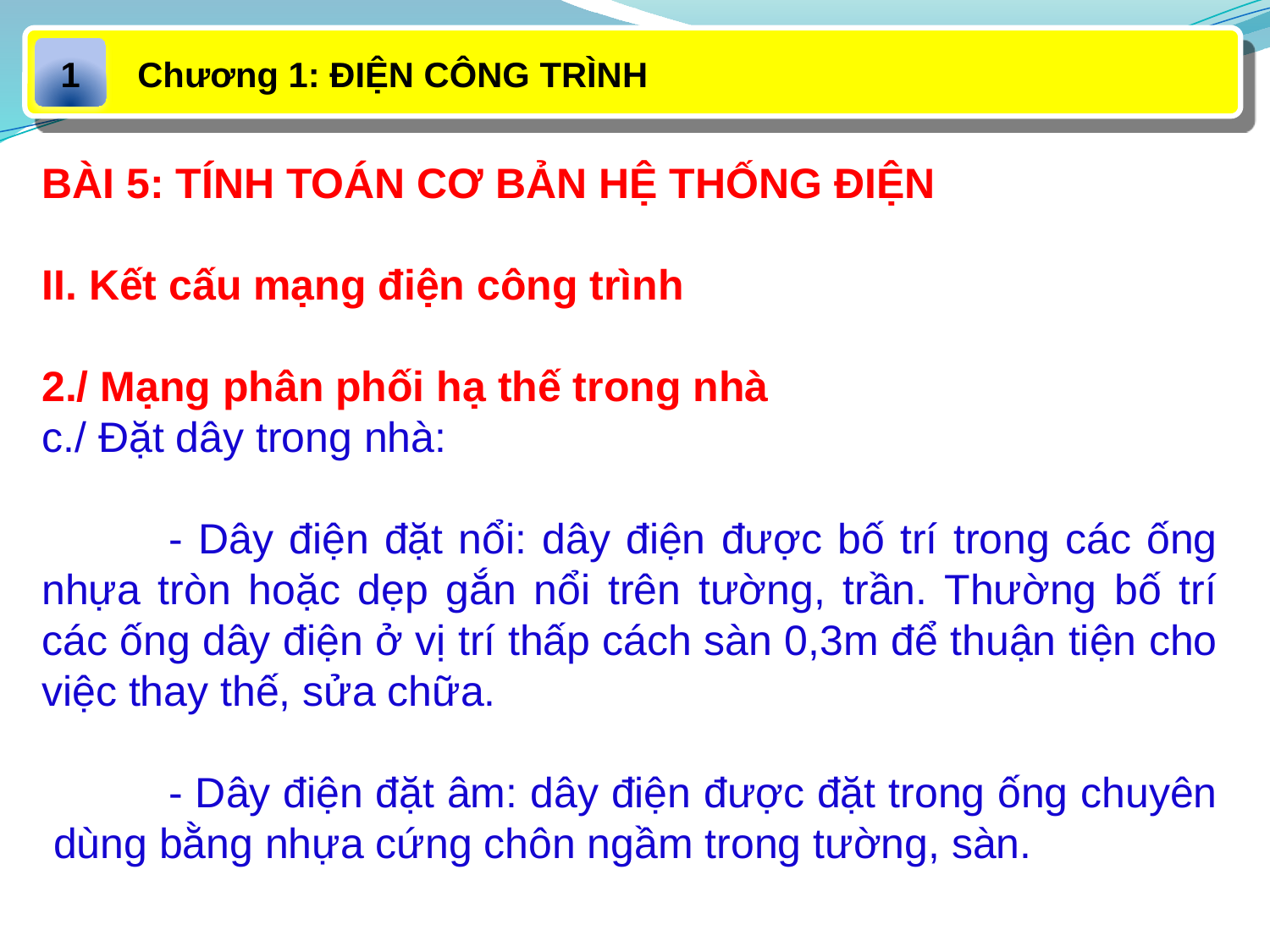

Chương 1: ĐIỆN CÔNG TRÌNH
1

BÀI 5: TÍNH TOÁN CƠ BẢN HỆ THỐNG ĐIỆN

II. Kết cấu mạng điện công trình

2./ Mạng phân phối hạ thế trong nhà
c./ Đặt dây trong nhà:

	- Dây điện đặt nổi: dây điện được bố trí trong các ống nhựa tròn hoặc dẹp gắn nổi trên tường, trần. Thường bố trí các ống dây điện ở vị trí thấp cách sàn 0,3m để thuận tiện cho việc thay thế, sửa chữa.

- Dây điện đặt âm: dây điện được đặt trong ống chuyên  dùng bằng nhựa cứng chôn ngầm trong tường, sàn.